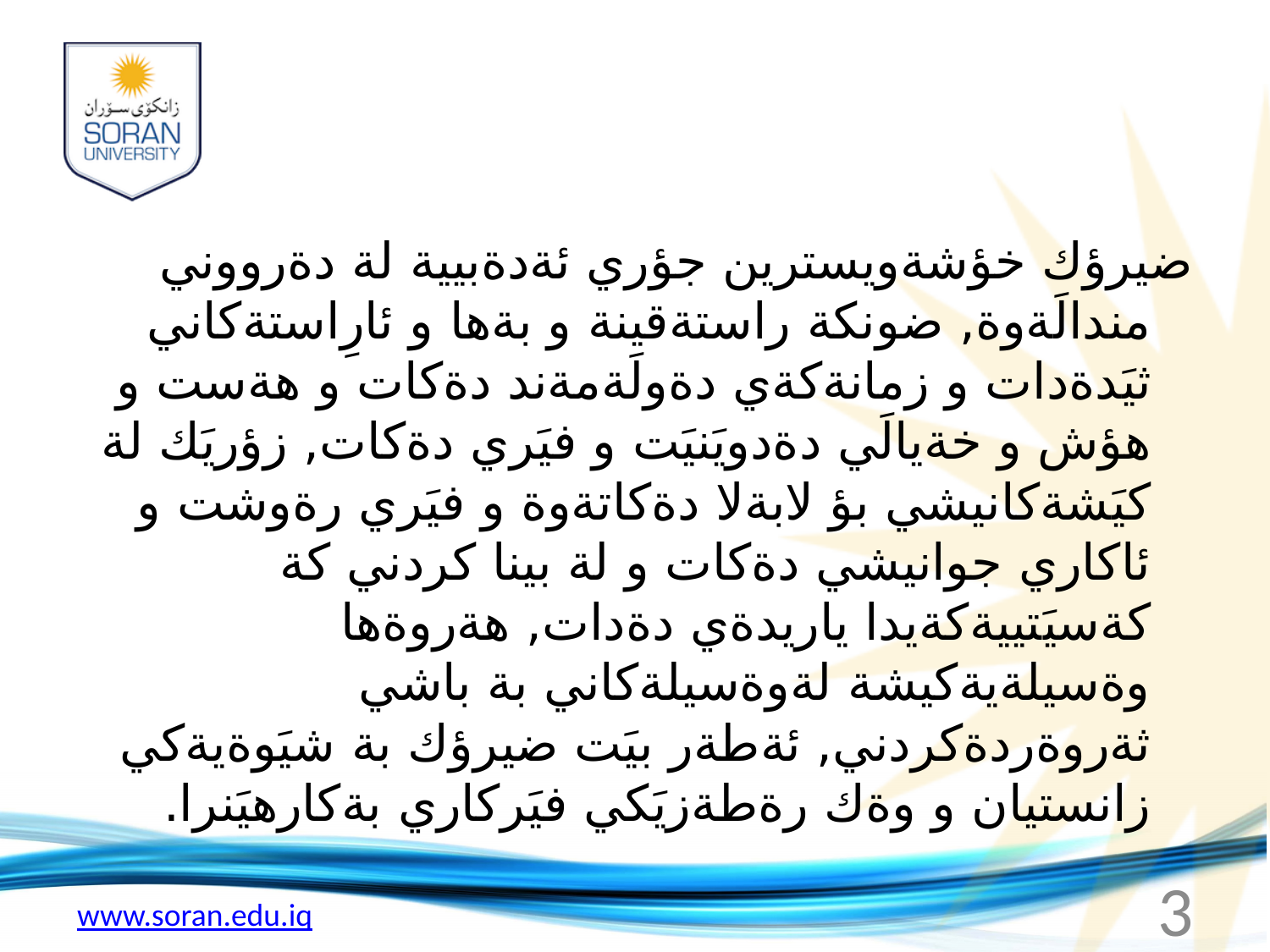

ضيرؤك خؤشةويسترين جؤري ئةدةبيية لة دةرووني مندالَةوة, ضونكة راستةقينة و بةها و ئارِاستةكاني ثيَدةدات و زمانةكةي دةولَةمةند دةكات و هةست و هؤش و خةيالَي دةدويَنيَت و فيَري دةكات, زؤريَك لة كيَشةكانيشي بؤ لابةلا دةكاتةوة و فيَري رةوشت و ئاكاري جوانيشي دةكات و لة بينا كردني كة كةسيَتييةكةيدا ياريدةي دةدات, هةروةها وةسيلةيةكيشة لةوةسيلةكاني بة باشي ثةروةردةكردني, ئةطةر بيَت ضيرؤك بة شيَوةيةكي زانستيان و وةك رةطةزيَكي فيَركاري بةكارهيَنرا.

3